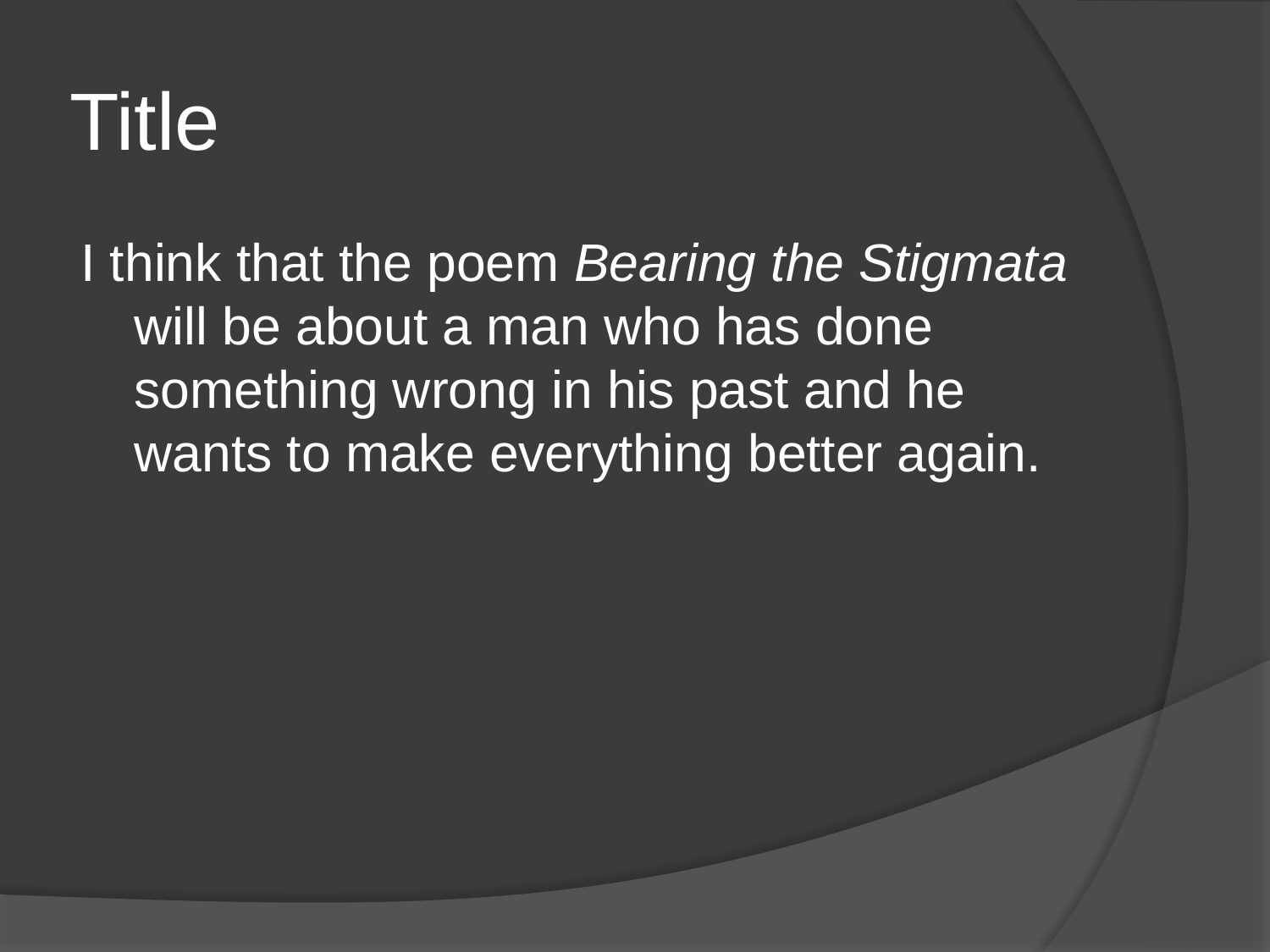

# Title
I think that the poem Bearing the Stigmata will be about a man who has done something wrong in his past and he wants to make everything better again.